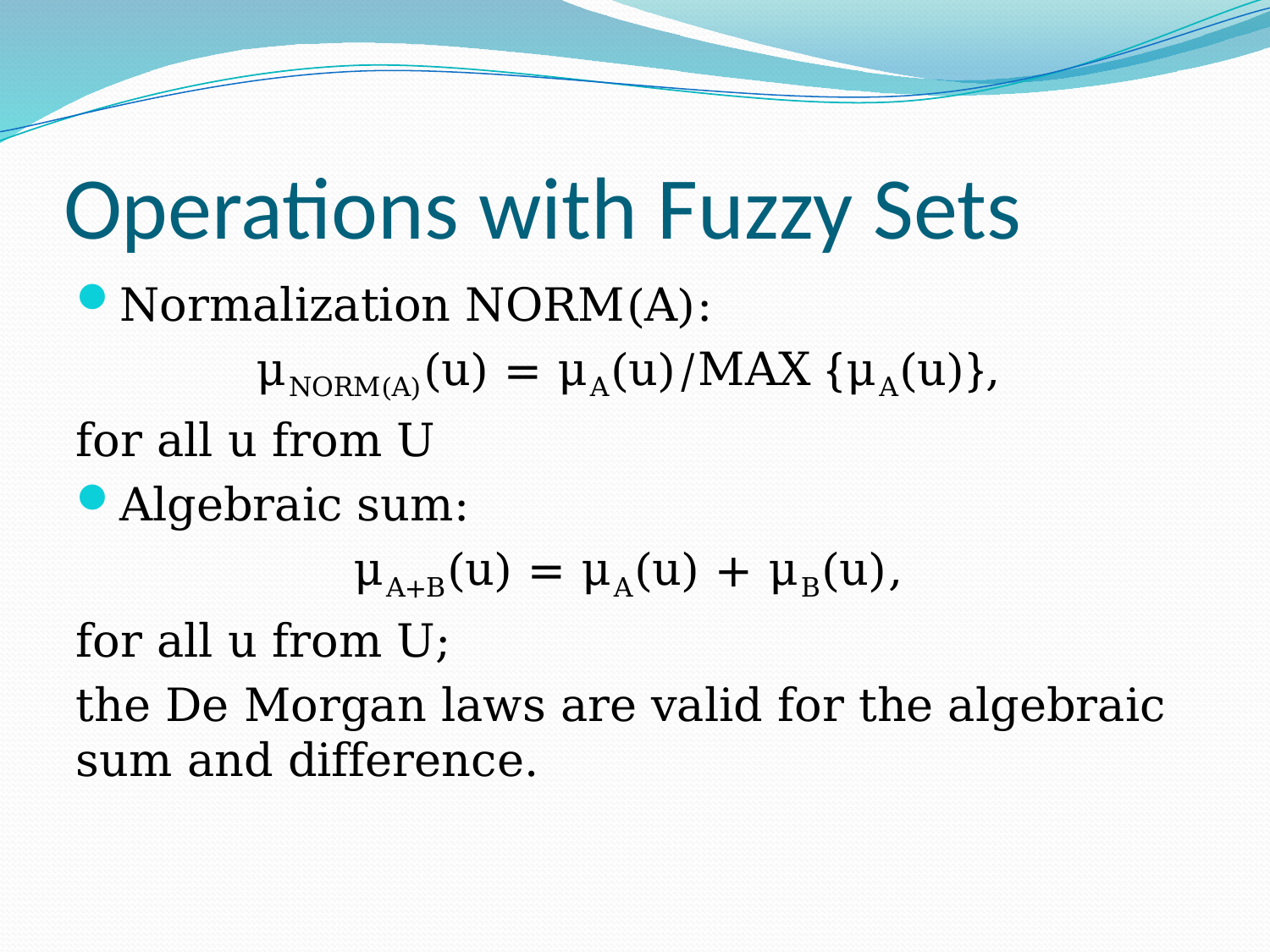

# Operations with Fuzzy Sets
Normalization NORM(A):
μNORM(A)(u) = μA(u)/MAX {μA(u)},
for all u from U
Algebraic sum:
μA+B(u) = μA(u) + μB(u),
for all u from U;
the De Morgan laws are valid for the algebraic sum and difference.